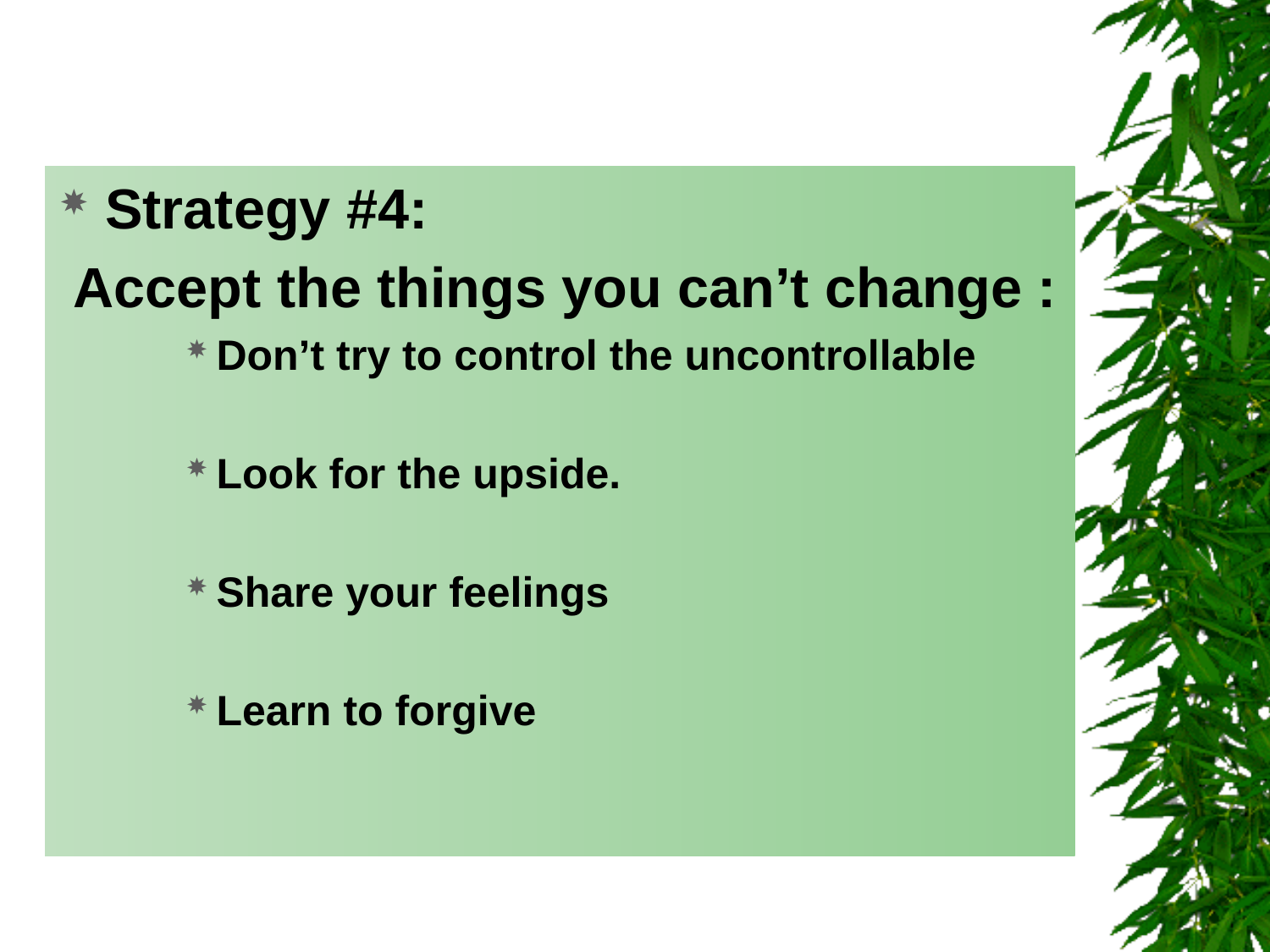

#
Strategy #4:
 Accept the things you can’t change :
Don’t try to control the uncontrollable

Look for the upside.

Share your feelings

Learn to forgive